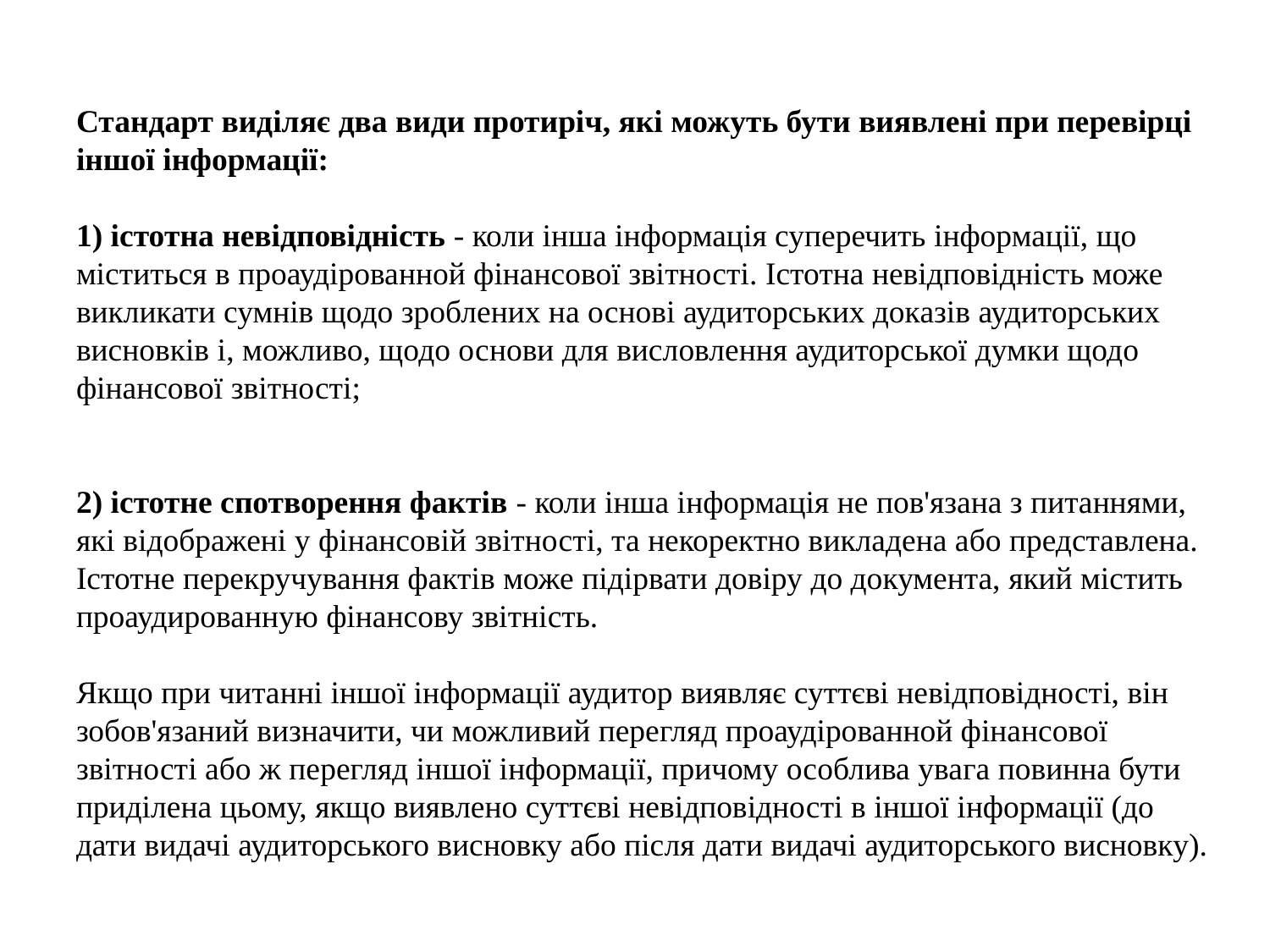

Стандарт виділяє два види протиріч, які можуть бути виявлені при перевірці іншої інформації:
1) істотна невідповідність - коли інша інформація суперечить інформації, що міститься в проаудірованной фінансової звітності. Істотна невідповідність може викликати сумнів щодо зроблених на основі аудиторських доказів аудиторських висновків і, можливо, щодо основи для висловлення аудиторської думки щодо фінансової звітності;
2) істотне спотворення фактів - коли інша інформація не пов'язана з питаннями, які відображені у фінансовій звітності, та некоректно викладена або представлена. Істотне перекручування фактів може підірвати довіру до документа, який містить проаудированную фінансову звітність.
Якщо при читанні іншої інформації аудитор виявляє суттєві невідповідності, він зобов'язаний визначити, чи можливий перегляд проаудірованной фінансової звітності або ж перегляд іншої інформації, причому особлива увага повинна бути приділена цьому, якщо виявлено суттєві невідповідності в іншої інформації (до дати видачі аудиторського висновку або після дати видачі аудиторського висновку).